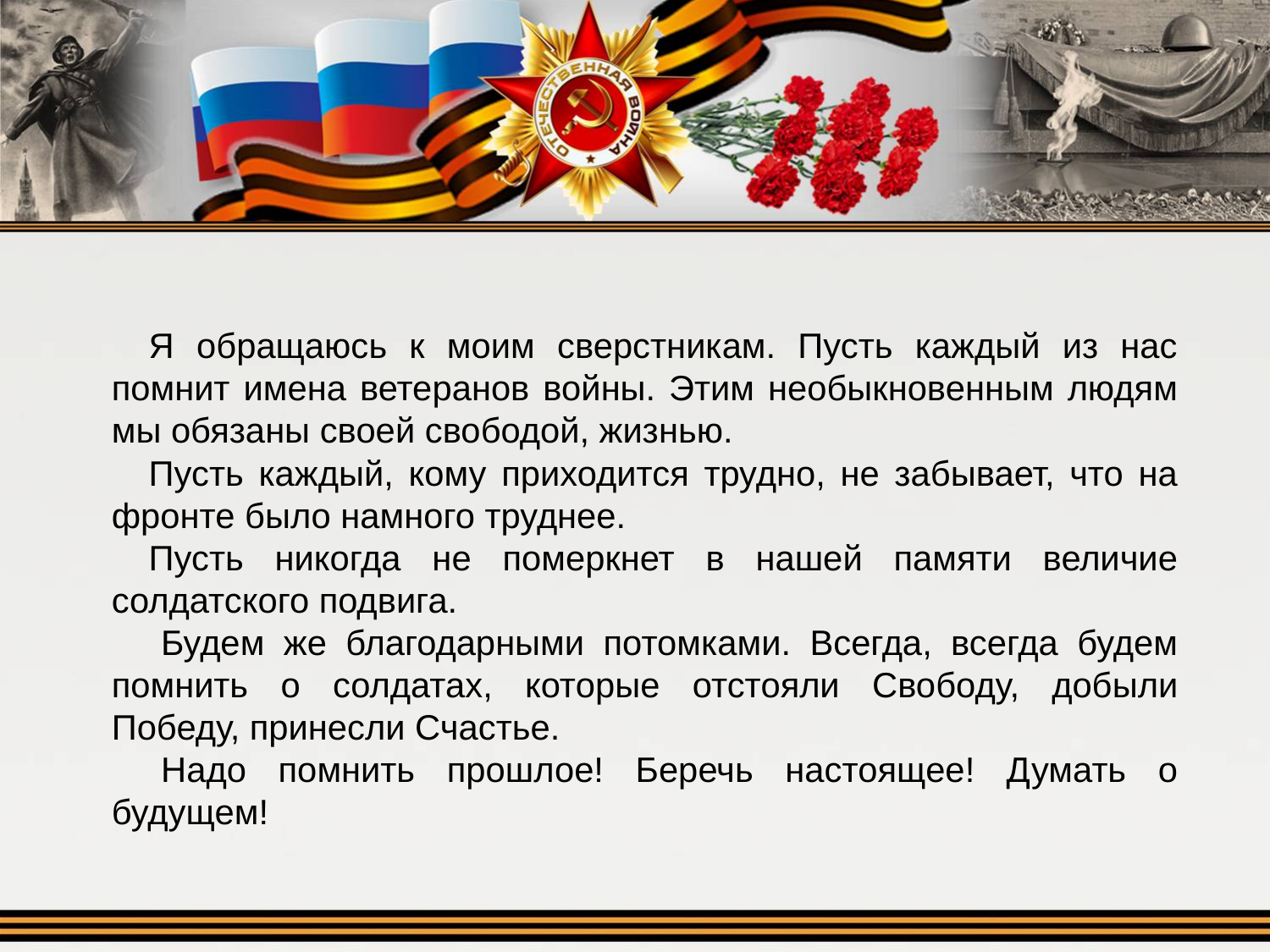

Я обращаюсь к моим сверстникам. Пусть каждый из нас помнит имена ветеранов войны. Этим необыкновенным людям мы обязаны своей свободой, жизнью.
Пусть каждый, кому приходится трудно, не забывает, что на фронте было намного труднее.
Пусть никогда не померкнет в нашей памяти величие солдатского подвига.
Будем же благодарными потомками. Всегда, всегда будем помнить о солдатах, которые отстояли Свободу, добыли Победу, принесли Счастье.
Надо помнить прошлое! Беречь настоящее! Думать о будущем!